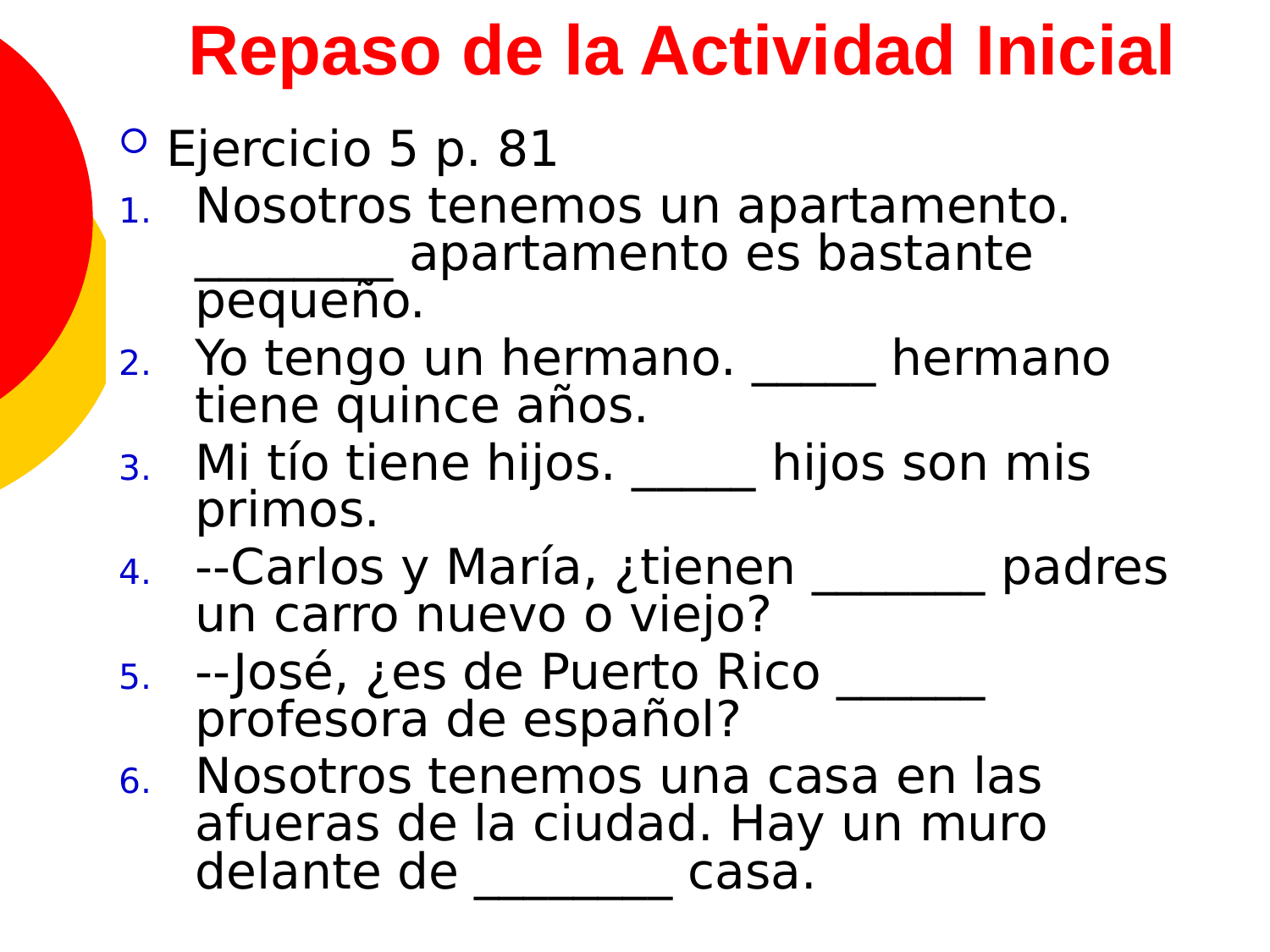

# Repaso de la Actividad Inicial
Ejercicio 5 p. 81
Nosotros tenemos un apartamento. ________ apartamento es bastante pequeño.
Yo tengo un hermano. _____ hermano tiene quince años.
Mi tío tiene hijos. _____ hijos son mis primos.
--Carlos y María, ¿tienen _______ padres un carro nuevo o viejo?
--José, ¿es de Puerto Rico ______ profesora de español?
Nosotros tenemos una casa en las afueras de la ciudad. Hay un muro delante de ________ casa.